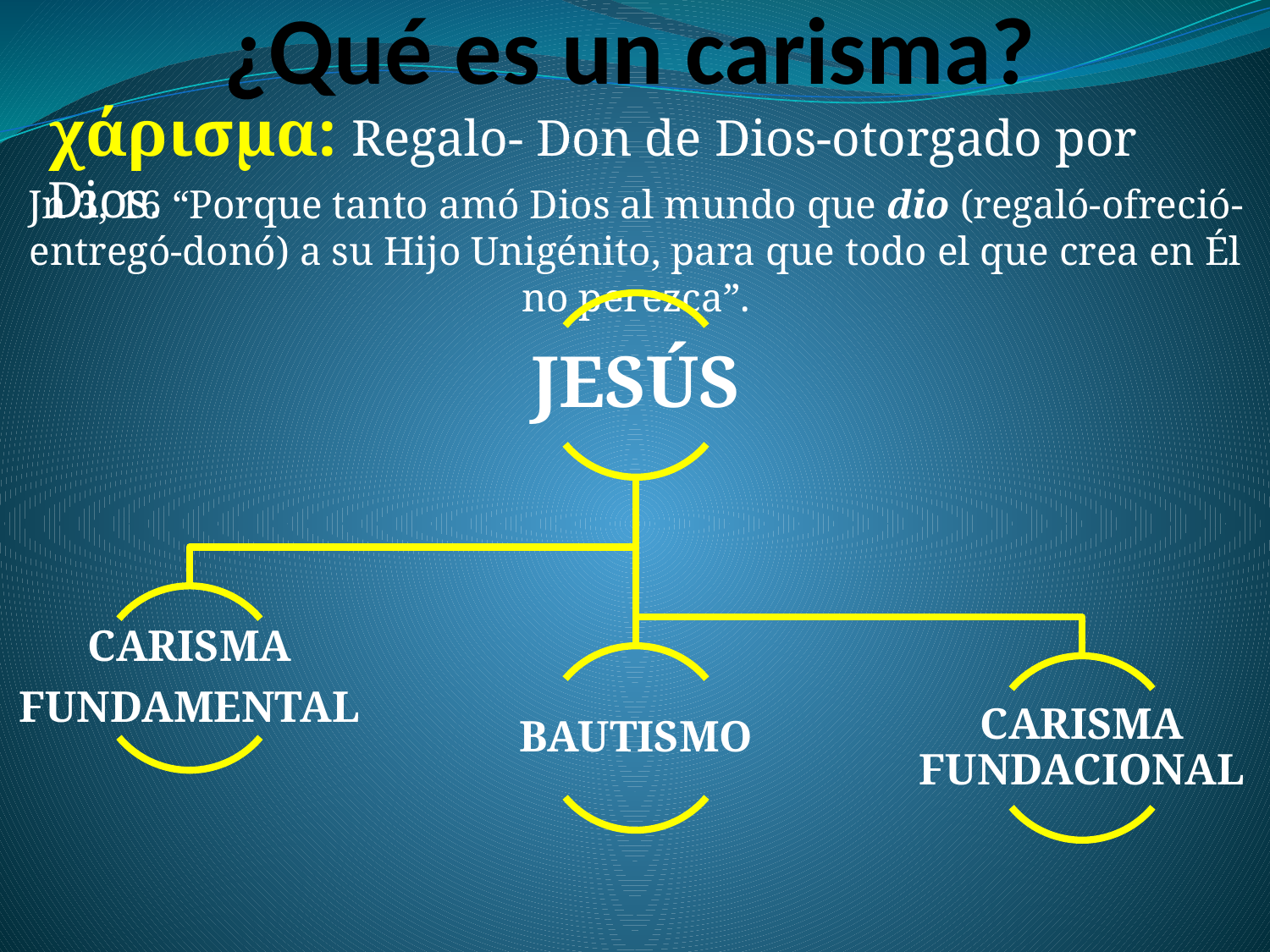

¿Qué es un carisma?
χάρισμα: Regalo- Don de Dios-otorgado por Dios.
Jn 3, 16 “Porque tanto amó Dios al mundo que dio (regaló-ofreció-entregó-donó) a su Hijo Unigénito, para que todo el que crea en Él no perezca”.
JESÚS
CARISMA
FUNDAMENTAL
BAUTISMO
CARISMA FUNDACIONAL